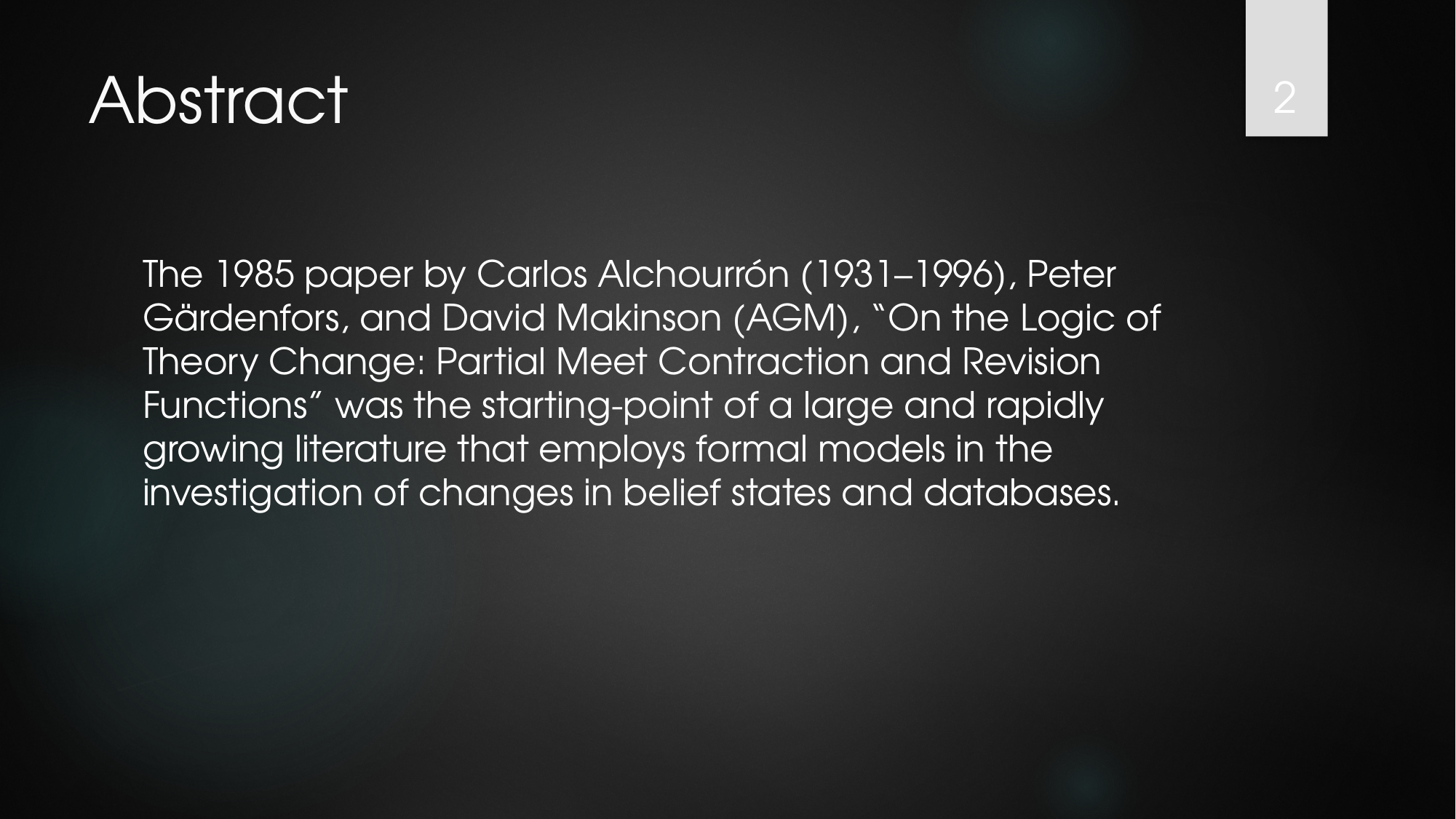

2
# Abstract
The 1985 paper by Carlos Alchourrón (1931–1996), Peter Gärdenfors, and David Makinson (AGM), “On the Logic of Theory Change: Partial Meet Contraction and Revision Functions” was the starting-point of a large and rapidly growing literature that employs formal models in the investigation of changes in belief states and databases.